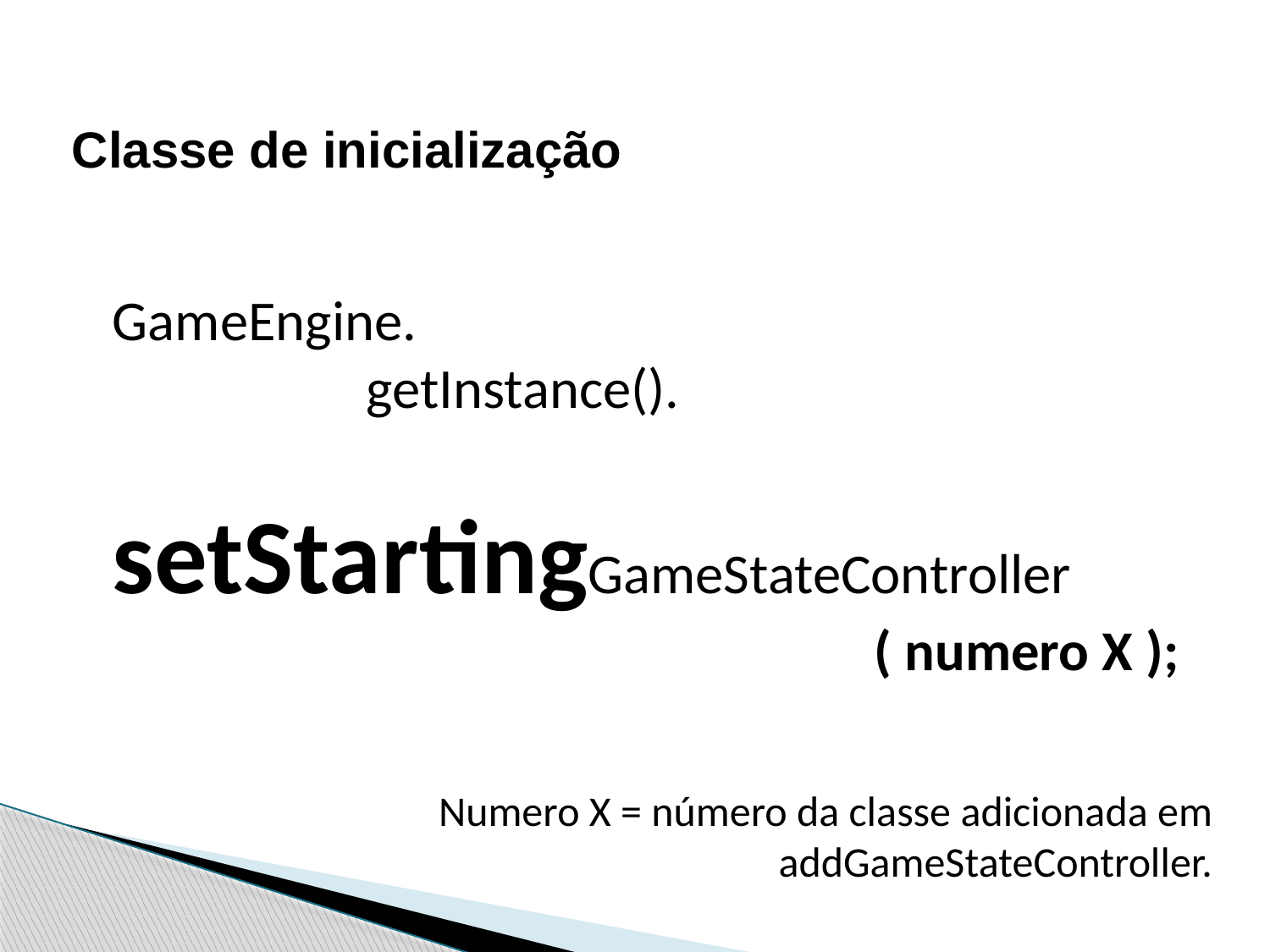

# Classe de inicialização
GameEngine.
		getInstance().

setStartingGameStateController
						( numero X );

 Numero X = número da classe adicionada em addGameStateController.